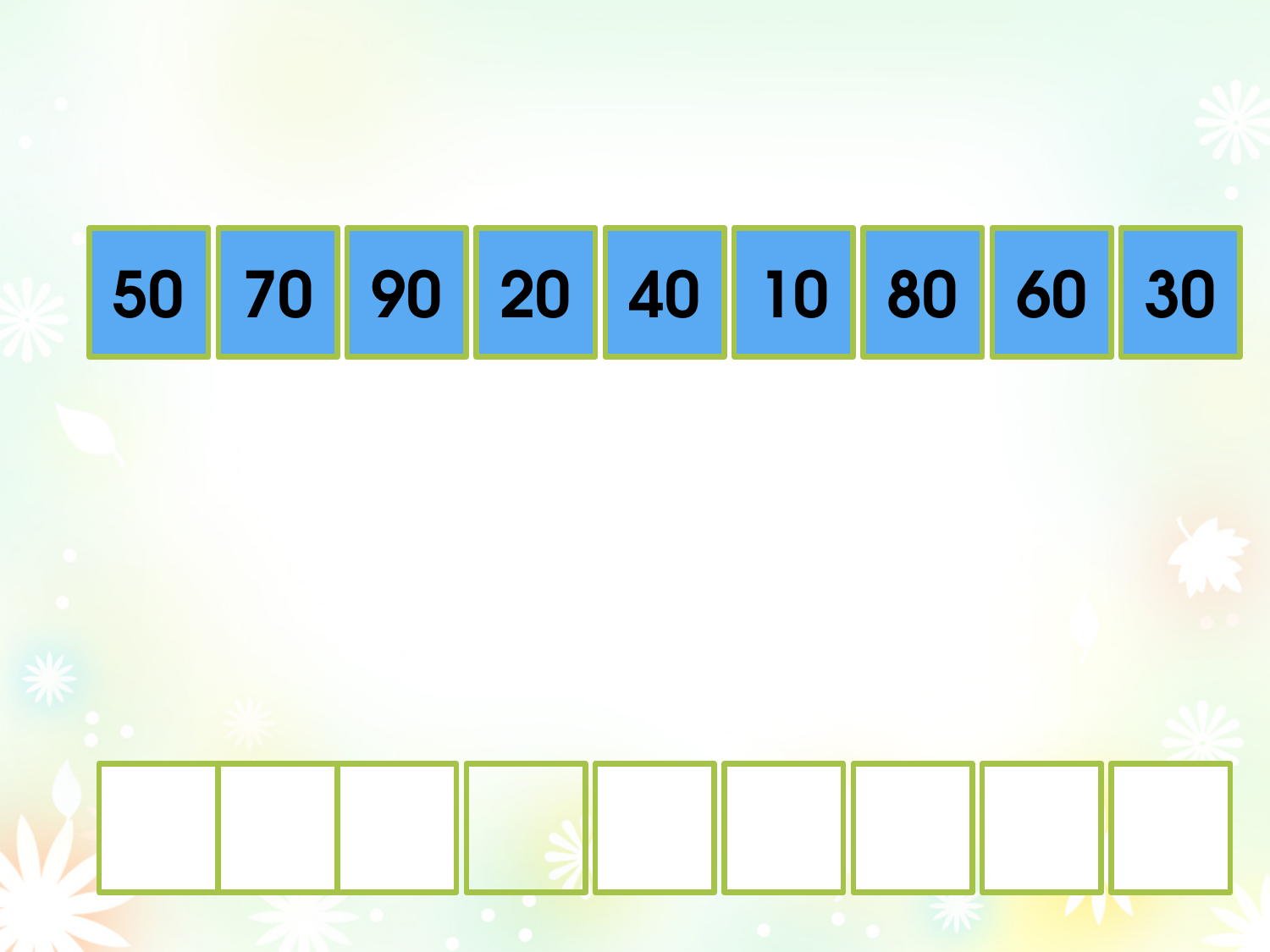

#
50
70
90
20
40
10
80
60
30